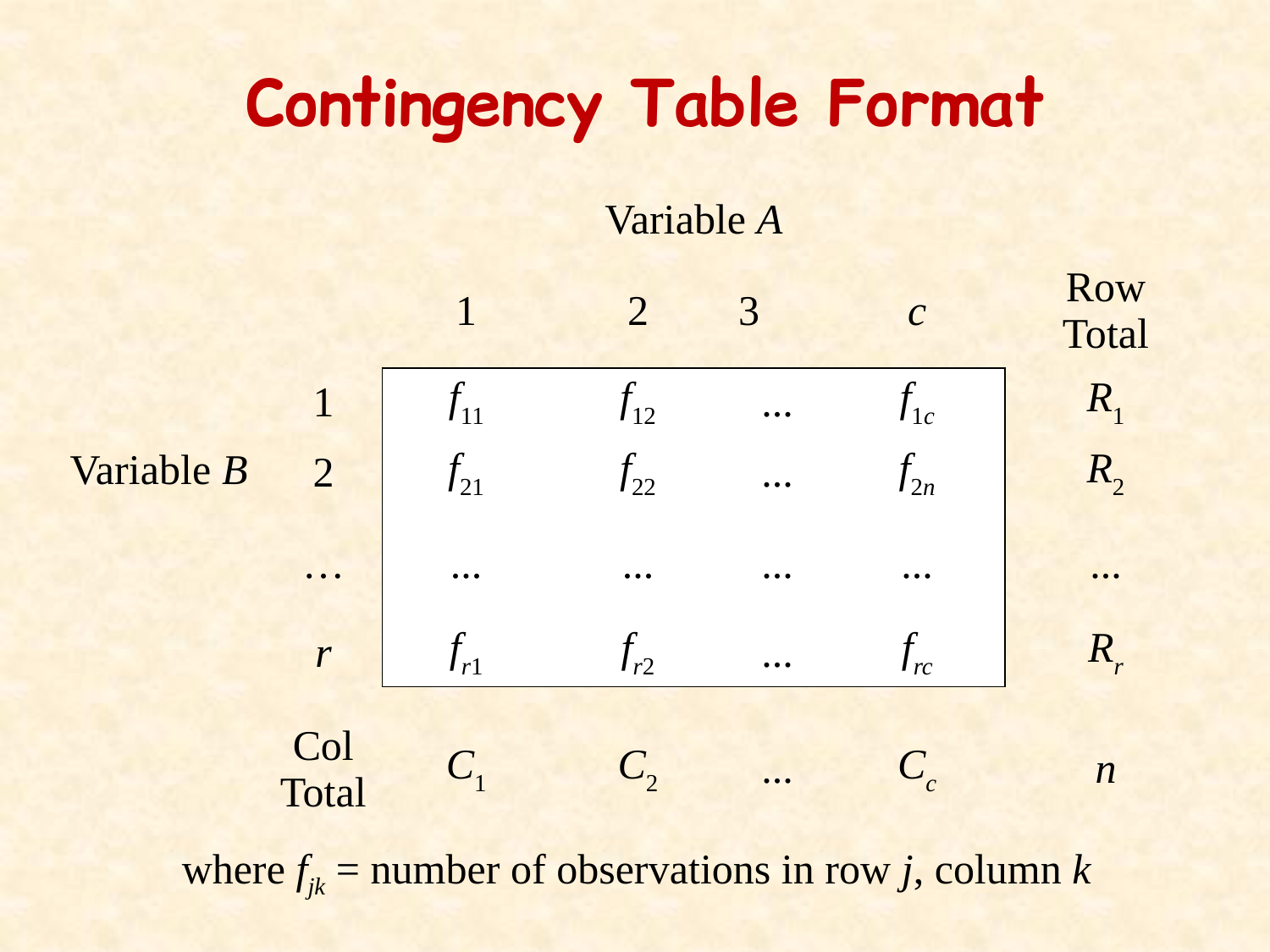

# Contingency Table Format
|  |  | Variable A |  |  |  |  |
| --- | --- | --- | --- | --- | --- | --- |
| Variable B |  | 1 | 2 | 3 | c | Row Total |
|  | 1 | f11 | f12 | ... | f1c | R1 |
|  | 2 | f21 | f22 | ... | f2n | R2 |
|  | … | ... | ... | ... | ... | ... |
|  | r | fr1 | fr2 | ... | frc | Rr |
|  | Col Total | C1 | C2 | ... | Cc | n |
where fjk = number of observations in row j, column k